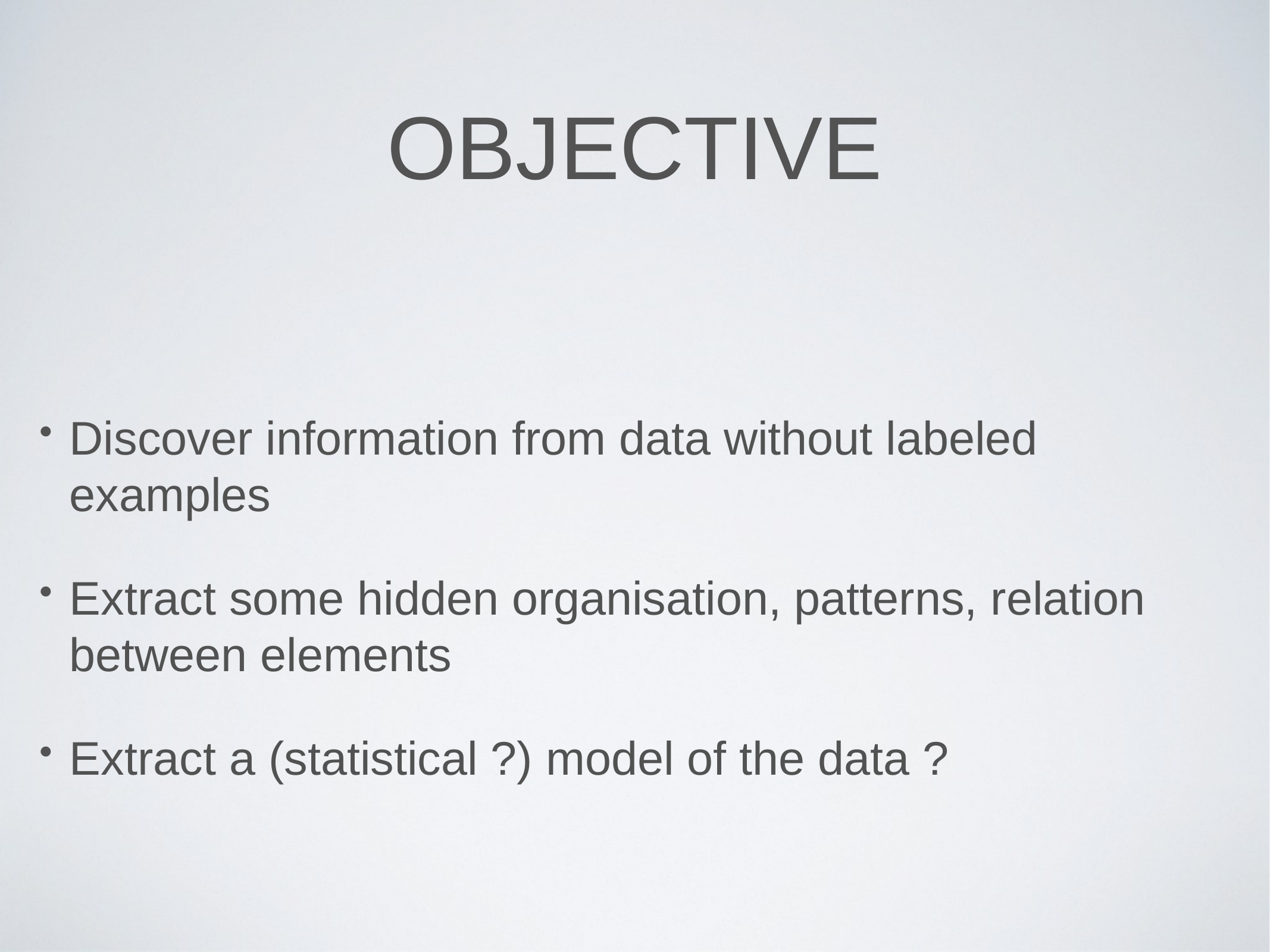

# Objective
Discover information from data without labeled examples
Extract some hidden organisation, patterns, relation between elements
Extract a (statistical ?) model of the data ?
2